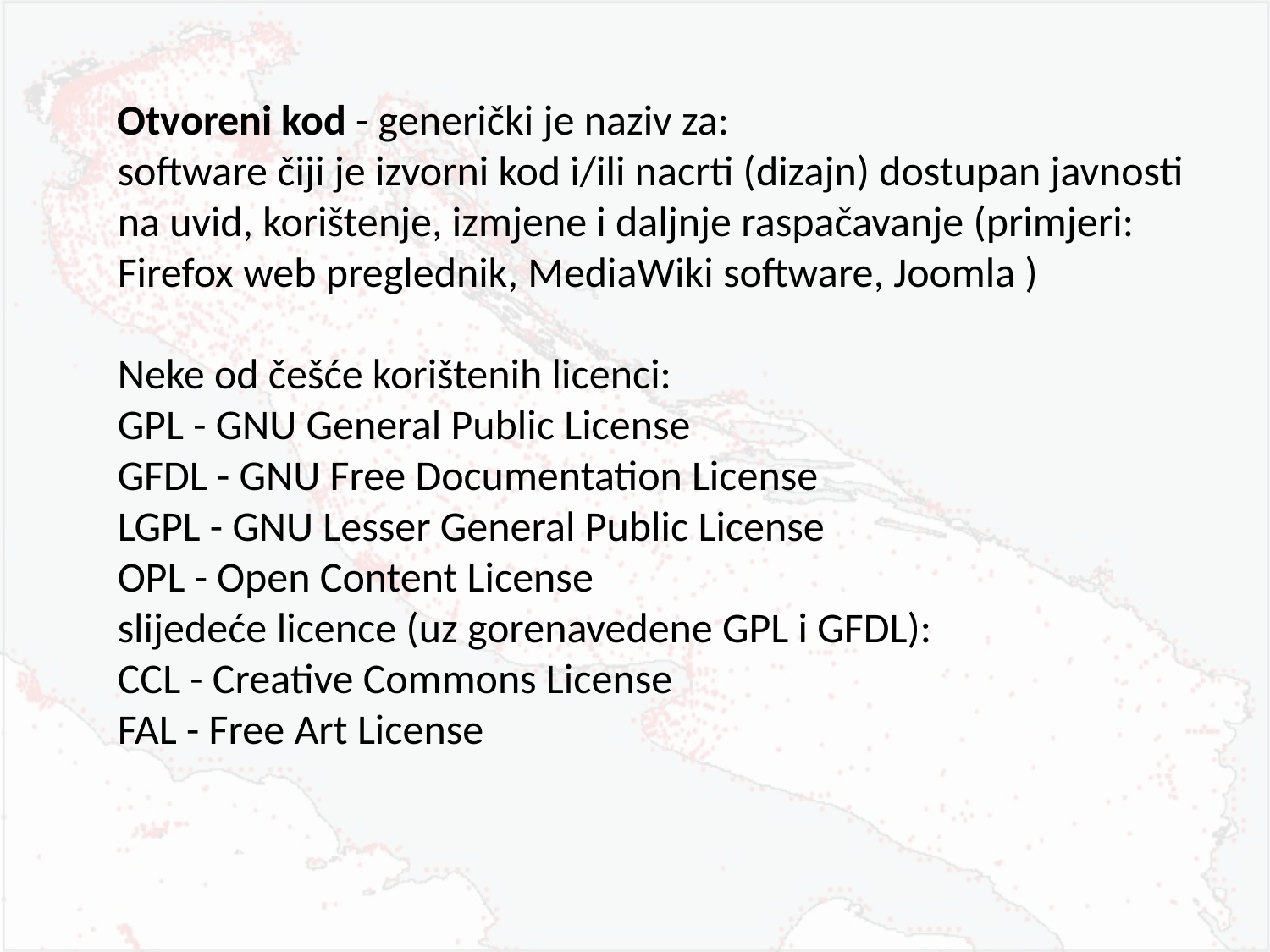

Otvoreni kod - generički je naziv za:
software čiji je izvorni kod i/ili nacrti (dizajn) dostupan javnosti na uvid, korištenje, izmjene i daljnje raspačavanje (primjeri: Firefox web preglednik, MediaWiki software, Joomla )

Neke od češće korištenih licenci:
GPL - GNU General Public License
GFDL - GNU Free Documentation License
LGPL - GNU Lesser General Public License
OPL - Open Content License
slijedeće licence (uz gorenavedene GPL i GFDL):
CCL - Creative Commons License
FAL - Free Art License